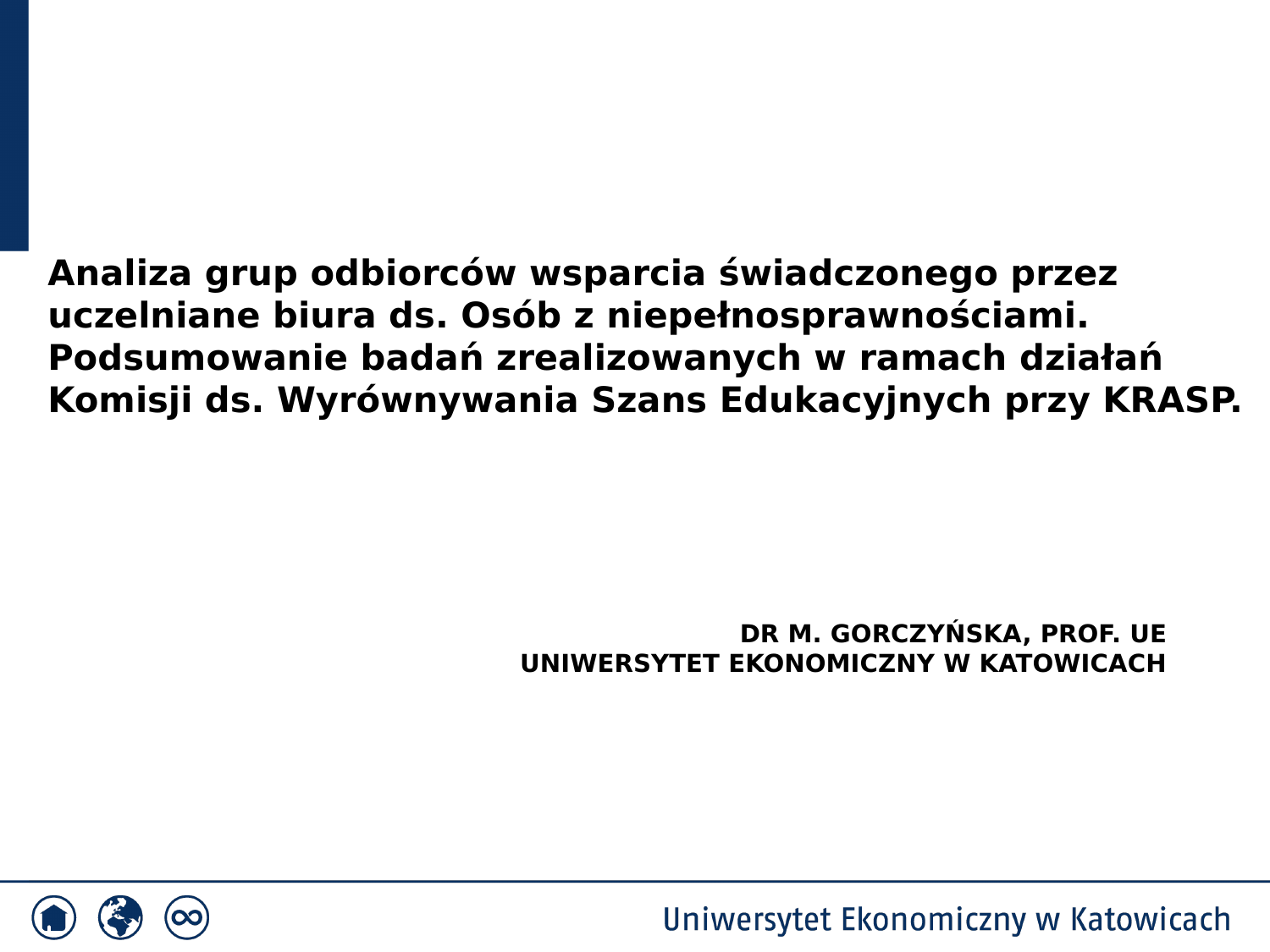

Analiza grup odbiorców wsparcia świadczonego przez uczelniane biura ds. Osób z niepełnosprawnościami. Podsumowanie badań zrealizowanych w ramach działań Komisji ds. Wyrównywania Szans Edukacyjnych przy KRASP.
# Dr m. gorczyńska, prof. ue uniwersytet ekonomiczny w Katowicach